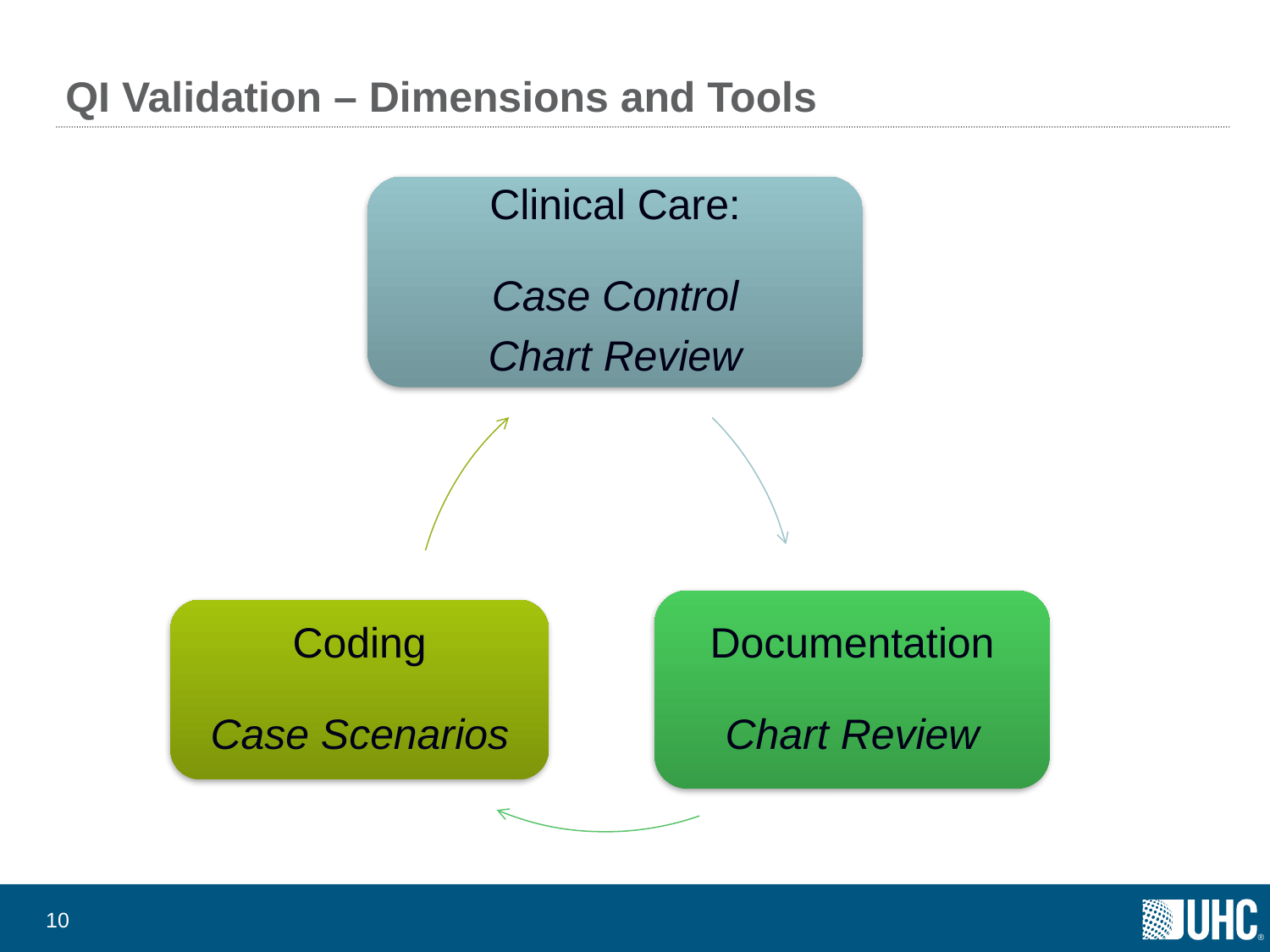

# QI Validation – Dimensions and Tools
Clinical Care:
Case Control
Chart Review
Documentation
Chart Review
Coding
Case Scenarios
10